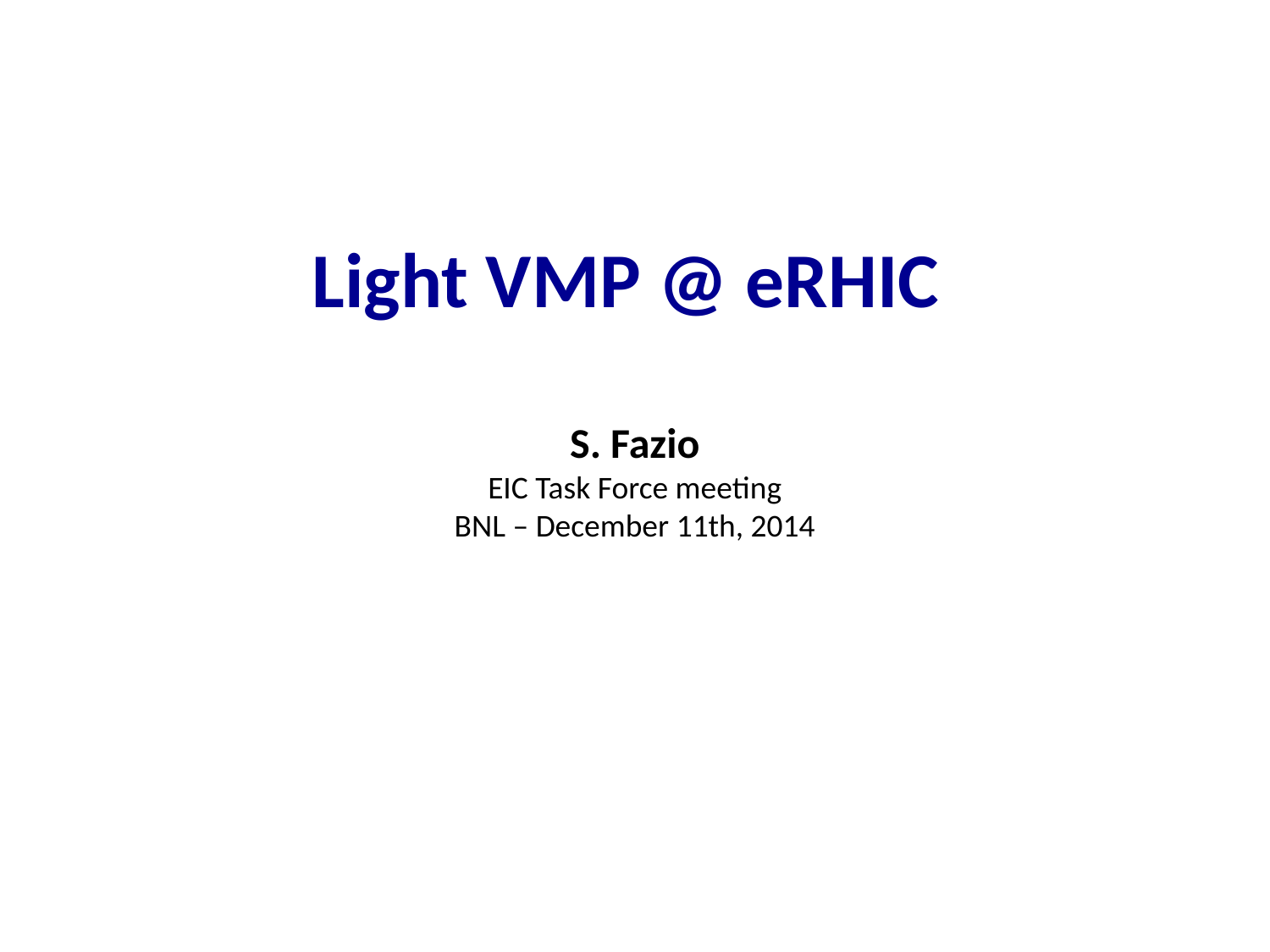

# Light VMP @ eRHIC S. Fazio EIC Task Force meeting BNL – December 11th, 2014